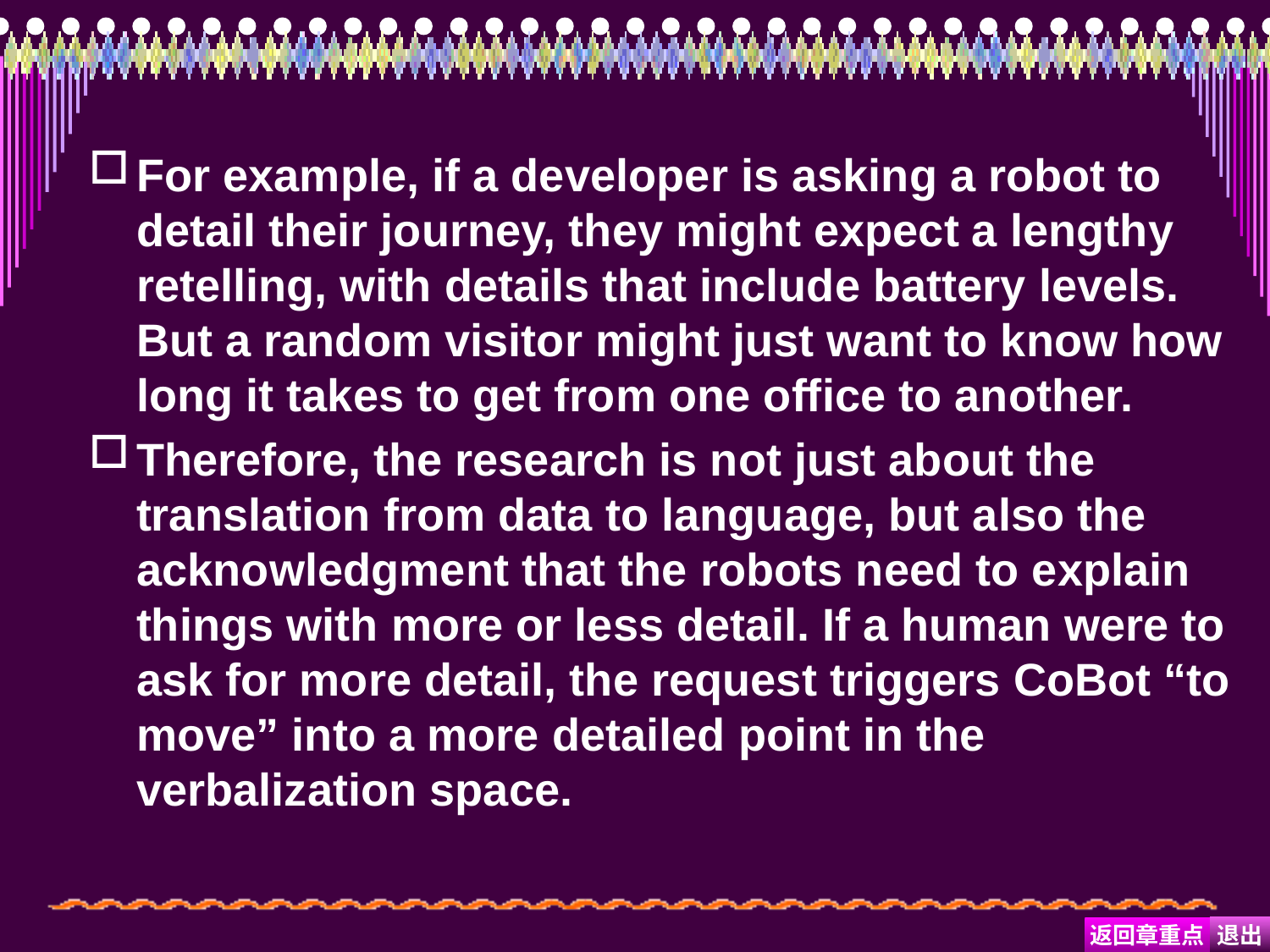

#
For example, if a developer is asking a robot to detail their journey, they might expect a lengthy retelling, with details that include battery levels. But a random visitor might just want to know how long it takes to get from one office to another.
Therefore, the research is not just about the translation from data to language, but also the acknowledgment that the robots need to explain things with more or less detail. If a human were to ask for more detail, the request triggers CoBot “to move” into a more detailed point in the verbalization space.